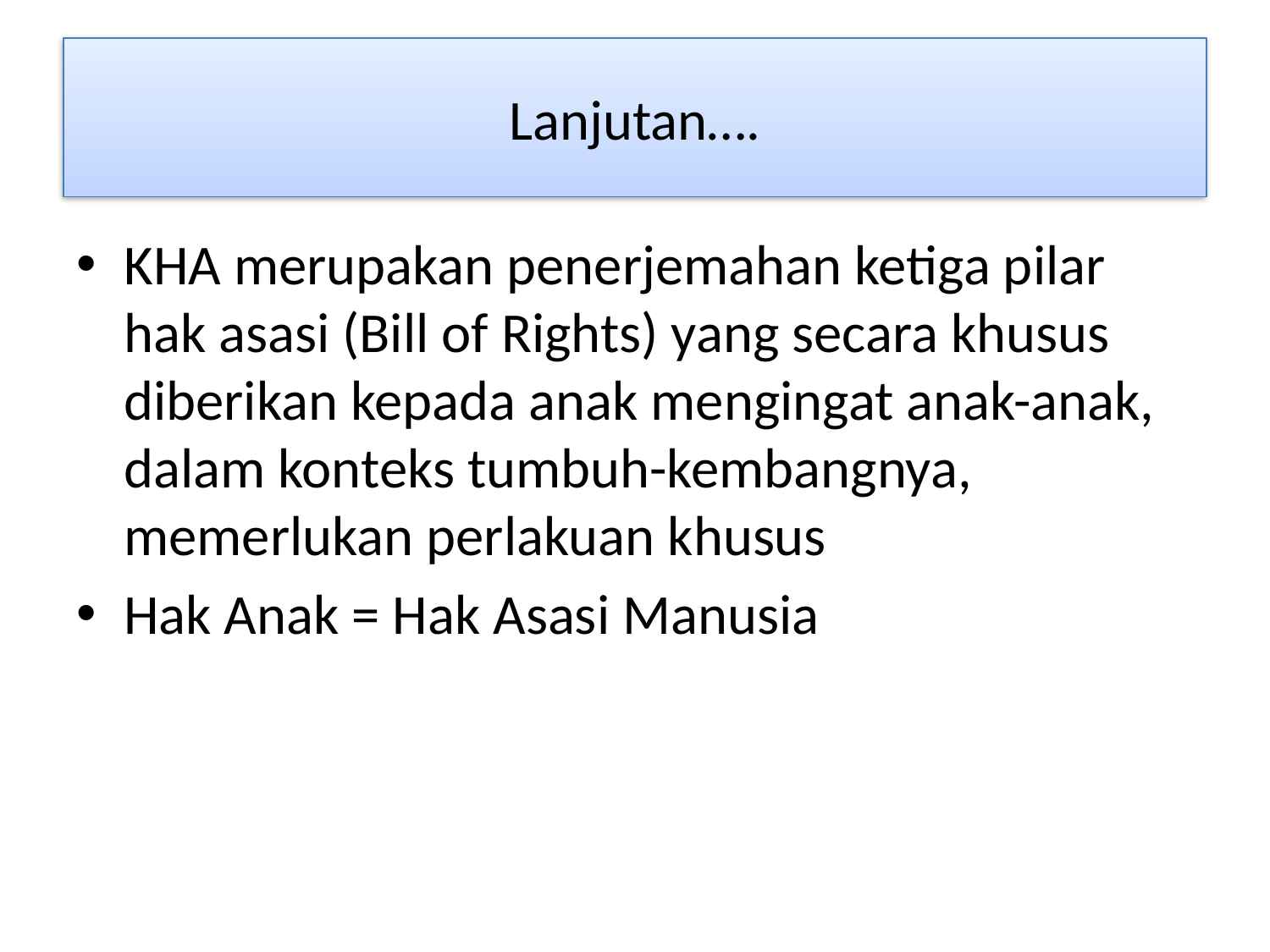

# Lanjutan….
KHA merupakan penerjemahan ketiga pilar hak asasi (Bill of Rights) yang secara khusus diberikan kepada anak mengingat anak-anak, dalam konteks tumbuh-kembangnya, memerlukan perlakuan khusus
Hak Anak = Hak Asasi Manusia